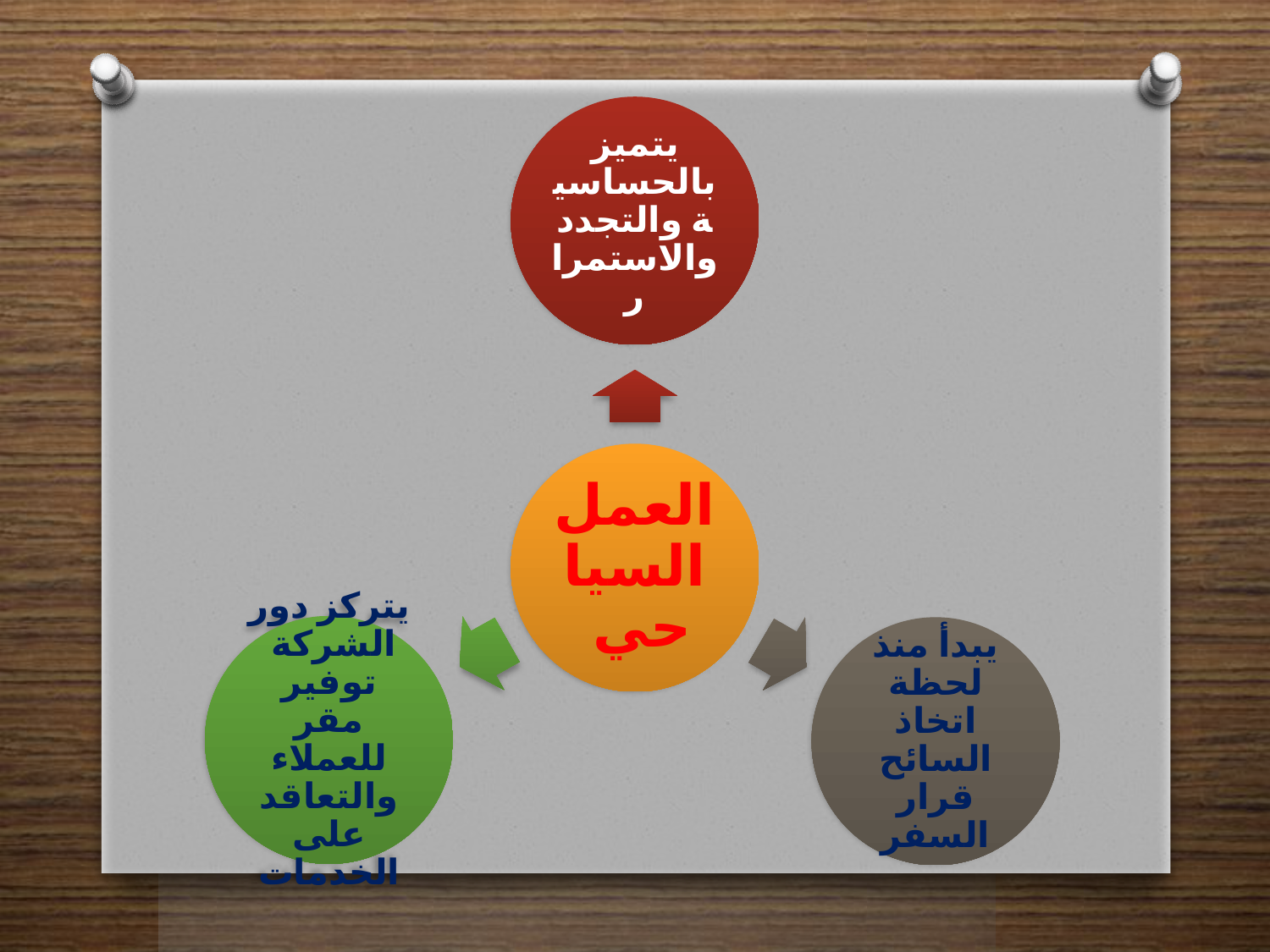

العمل السياحي

يتميز بالحساسية والتجدد والاستمرار

يبدأ منذ لحظة اتخاذ السائح قرار السفر

يتركز دور الشركة  توفير مقر للعملاء والتعاقد على الخدمات